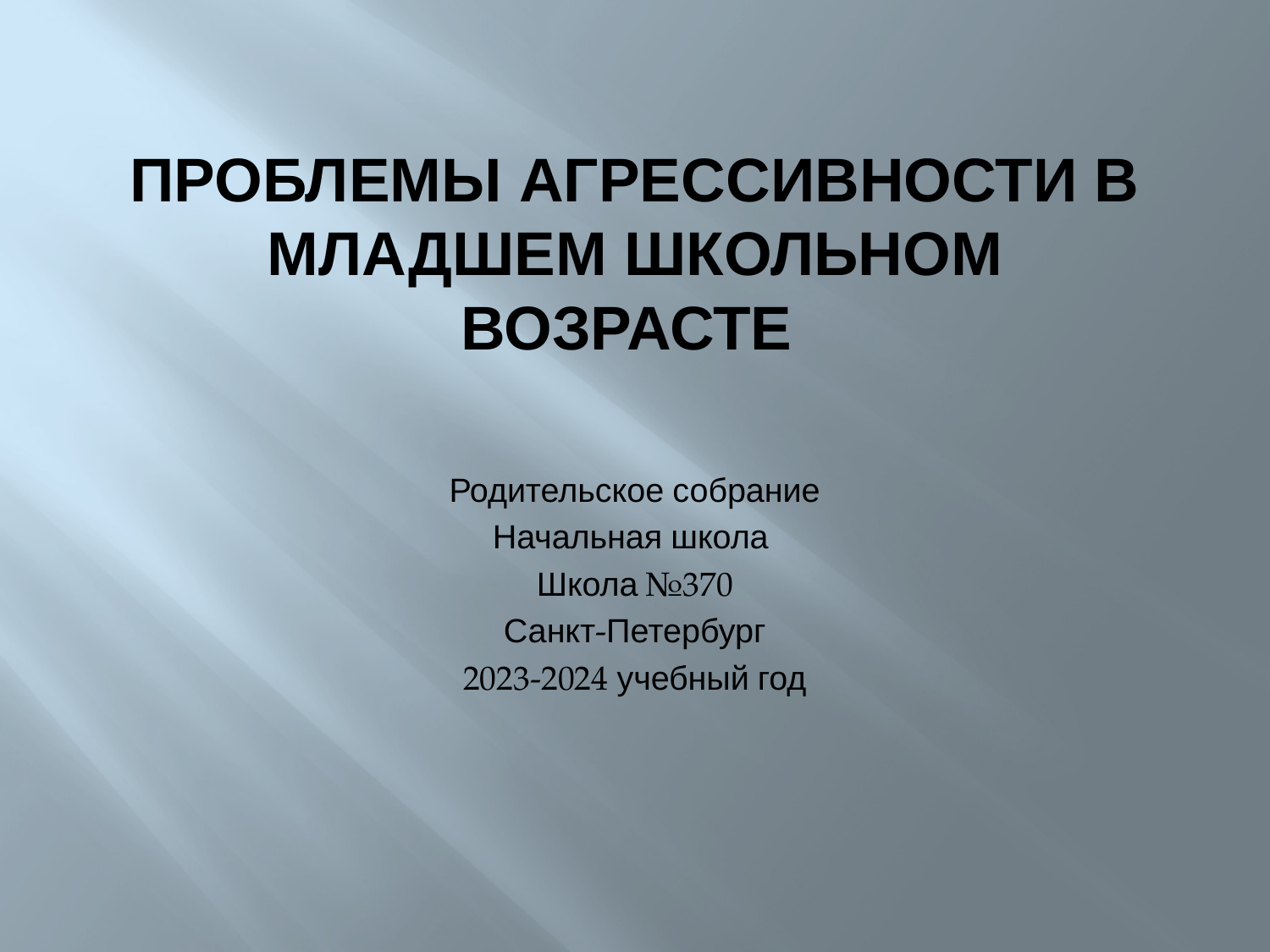

# Проблемы агрессивности в младшем школьном возрасте
Родительское собрание
Начальная школа
Школа №370
Санкт-Петербург
2023-2024 учебный год